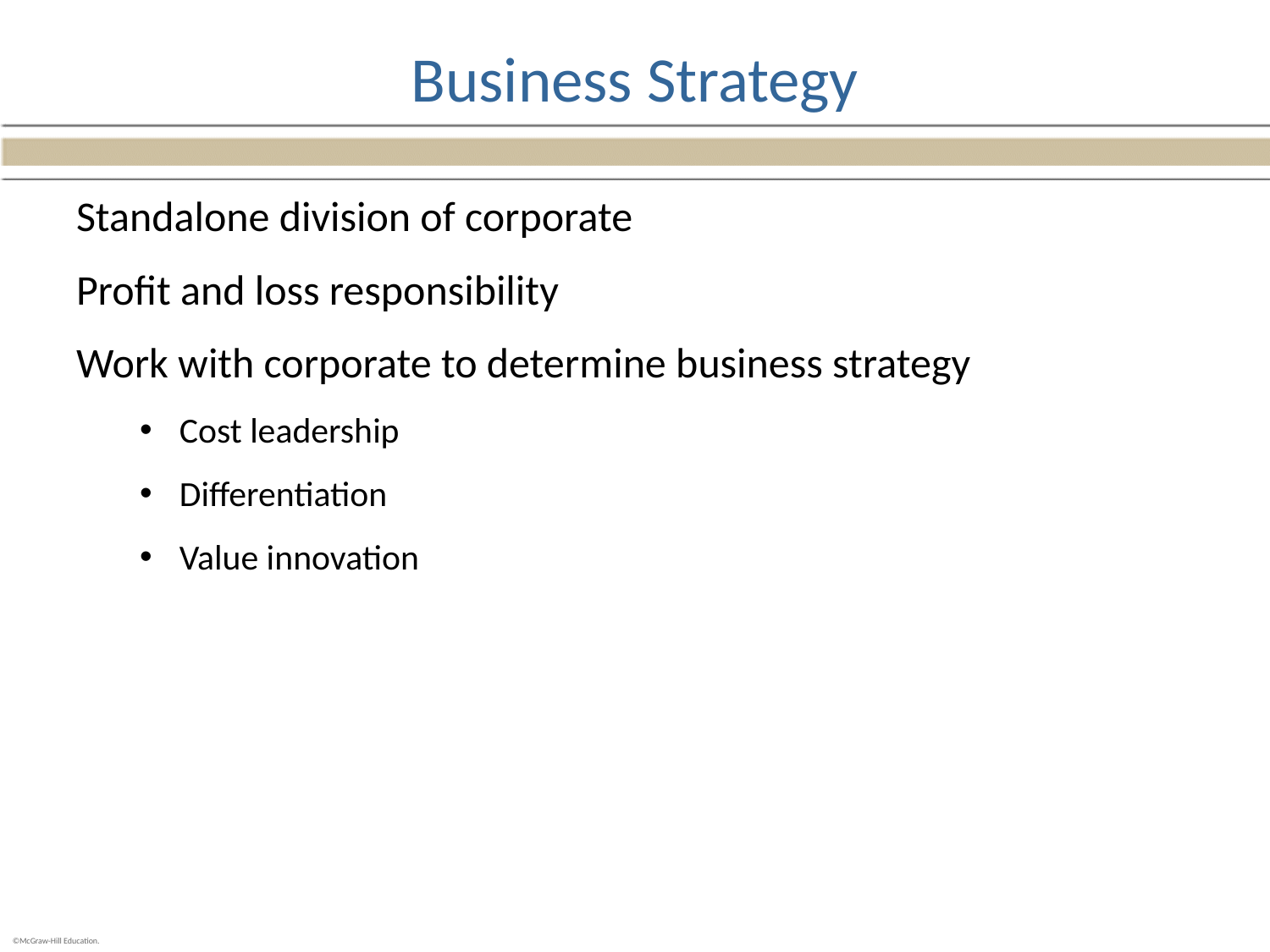

# Business Strategy
Standalone division of corporate
Profit and loss responsibility
Work with corporate to determine business strategy
Cost leadership
Differentiation
Value innovation